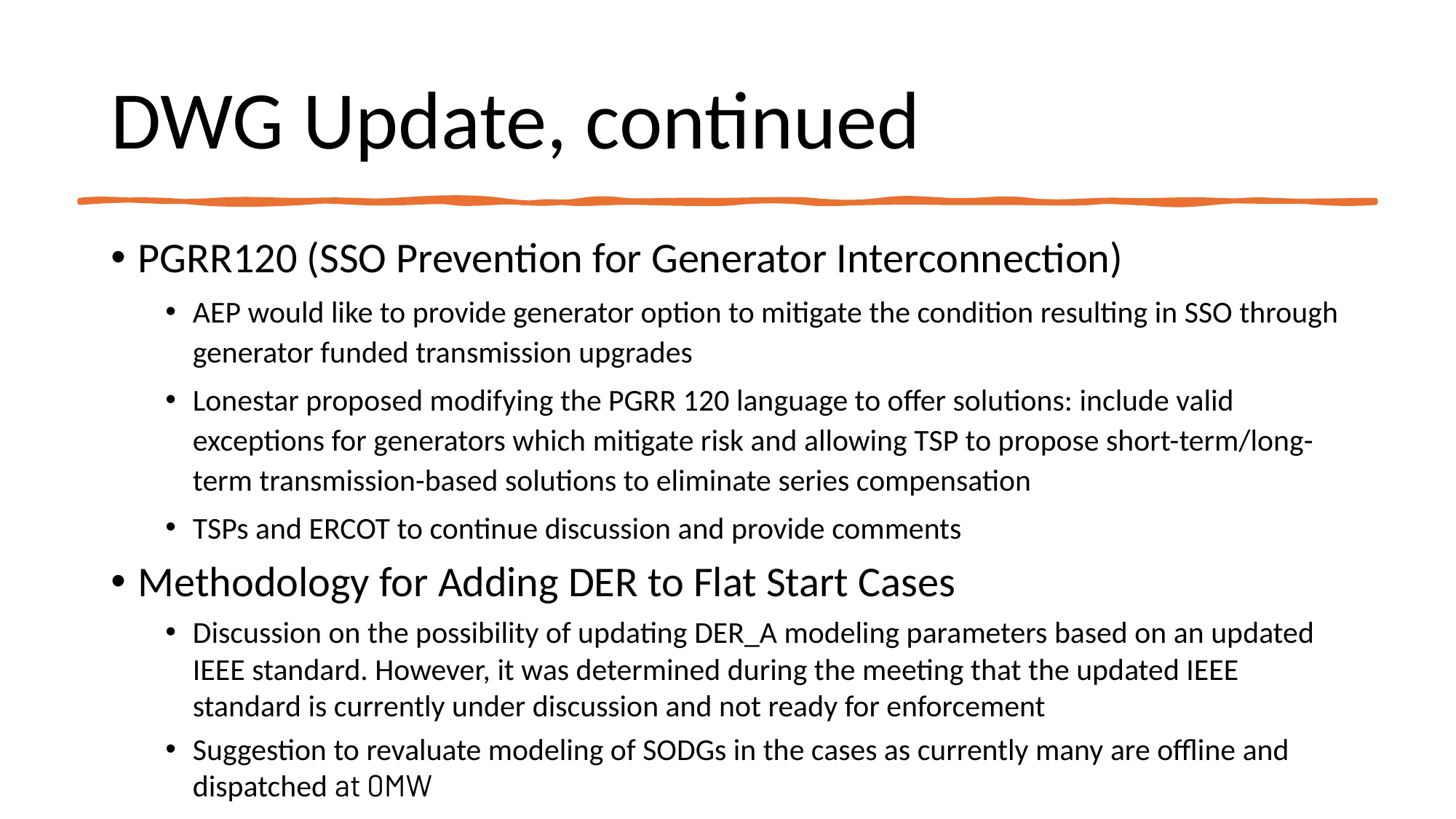

# DWG Update, continued

PGRR120 (SSO Prevention for Generator Interconnection)
AEP would like to provide generator option to mitigate the condition resulting in SSO through generator funded transmission upgrades
Lonestar proposed modifying the PGRR 120 language to offer solutions: include valid exceptions for generators which mitigate risk and allowing TSP to propose short-term/long-term transmission-based solutions to eliminate series compensation
TSPs and ERCOT to continue discussion and provide comments
Methodology for Adding DER to Flat Start Cases
Discussion on the possibility of updating DER_A modeling parameters based on an updated IEEE standard. However, it was determined during the meeting that the updated IEEE standard is currently under discussion and not ready for enforcement
Suggestion to revaluate modeling of SODGs in the cases as currently many are offline and dispatched at 0MW